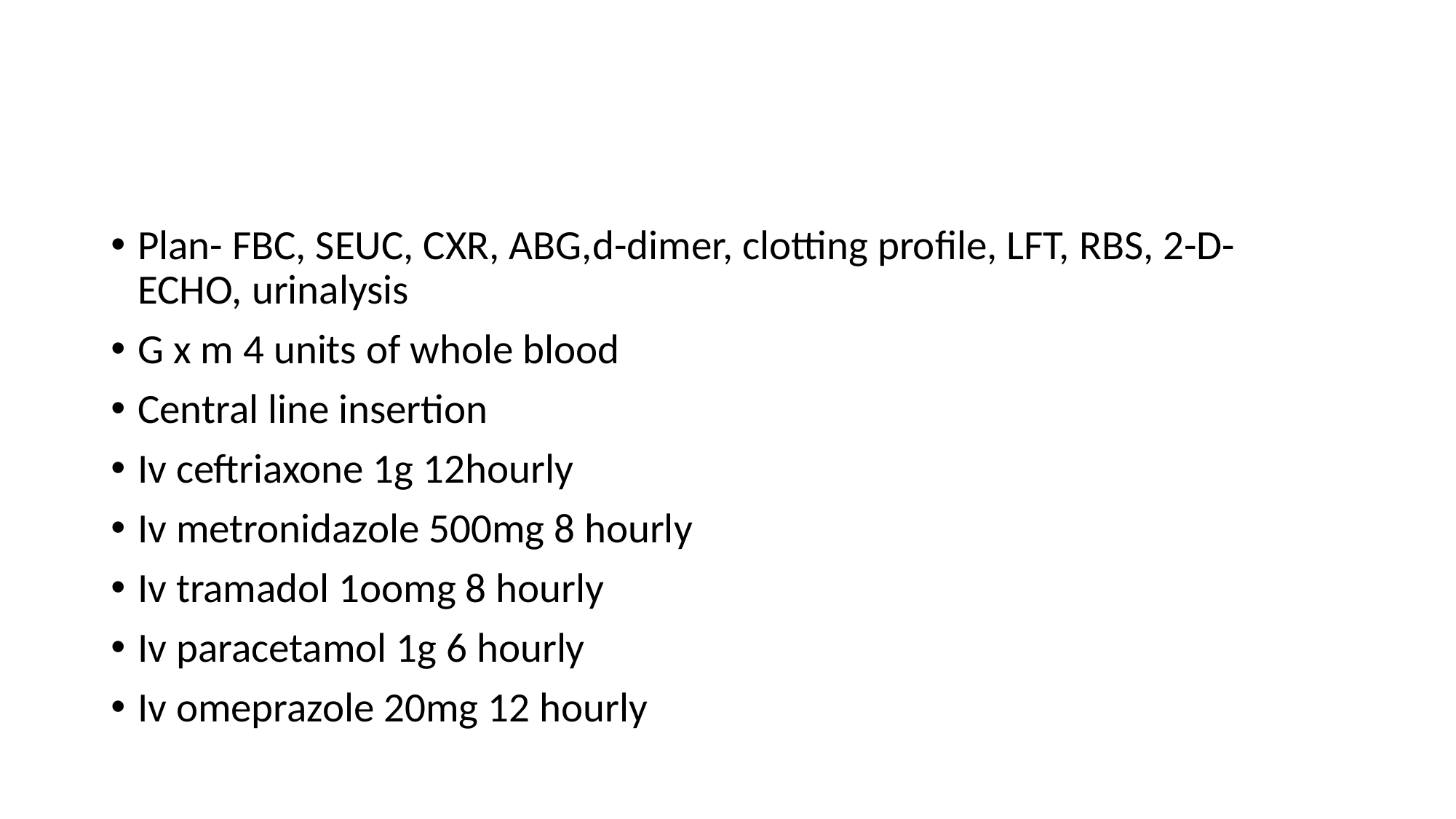

#
Plan- FBC, SEUC, CXR, ABG,d-dimer, clotting profile, LFT, RBS, 2-D- ECHO, urinalysis
G x m 4 units of whole blood
Central line insertion
Iv ceftriaxone 1g 12hourly
Iv metronidazole 500mg 8 hourly
Iv tramadol 1oomg 8 hourly
Iv paracetamol 1g 6 hourly
Iv omeprazole 20mg 12 hourly